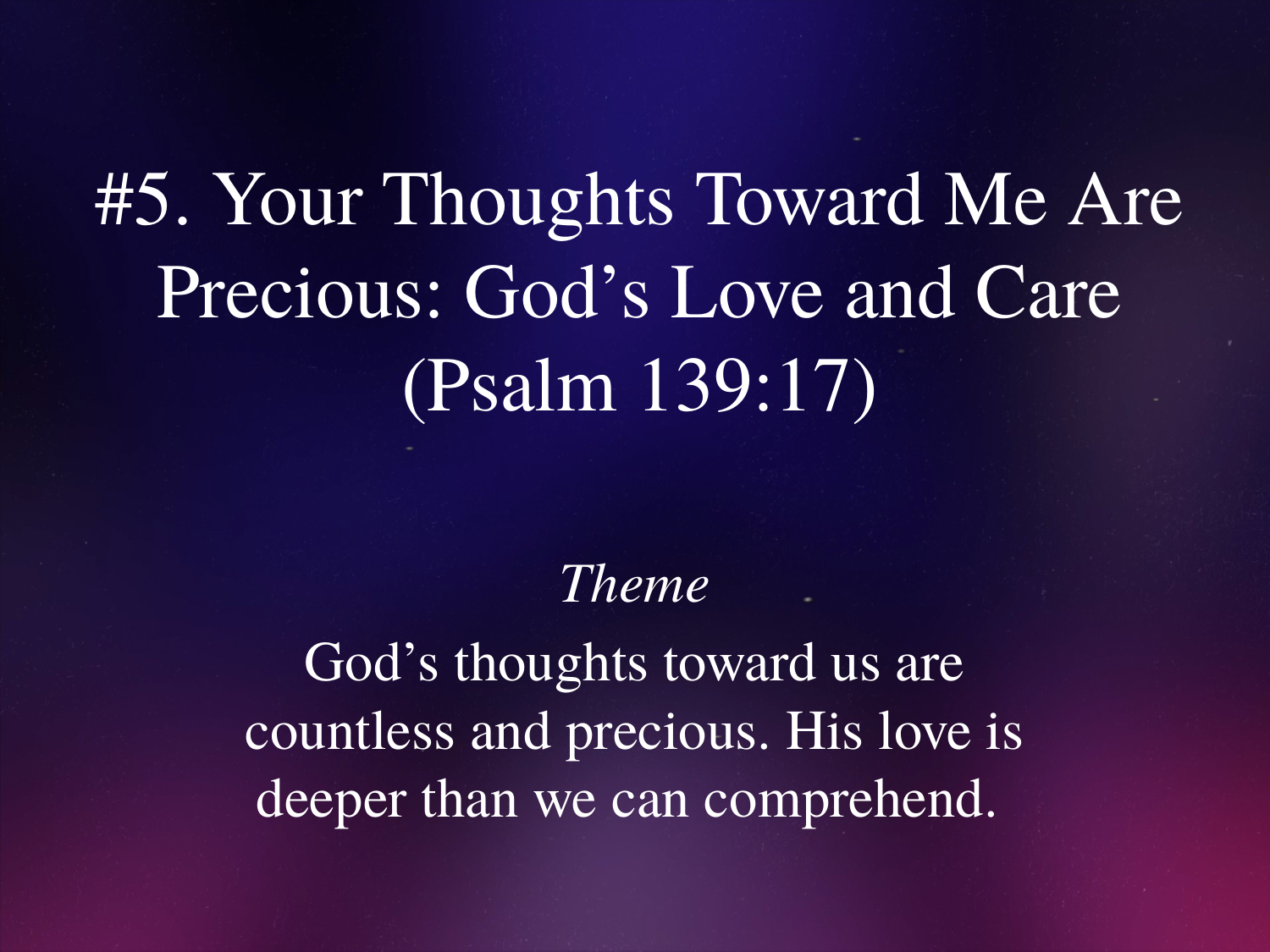

# #5. Your Thoughts Toward Me Are Precious: God’s Love and Care (Psalm 139:17)
Theme
God’s thoughts toward us are countless and precious. His love is deeper than we can comprehend.